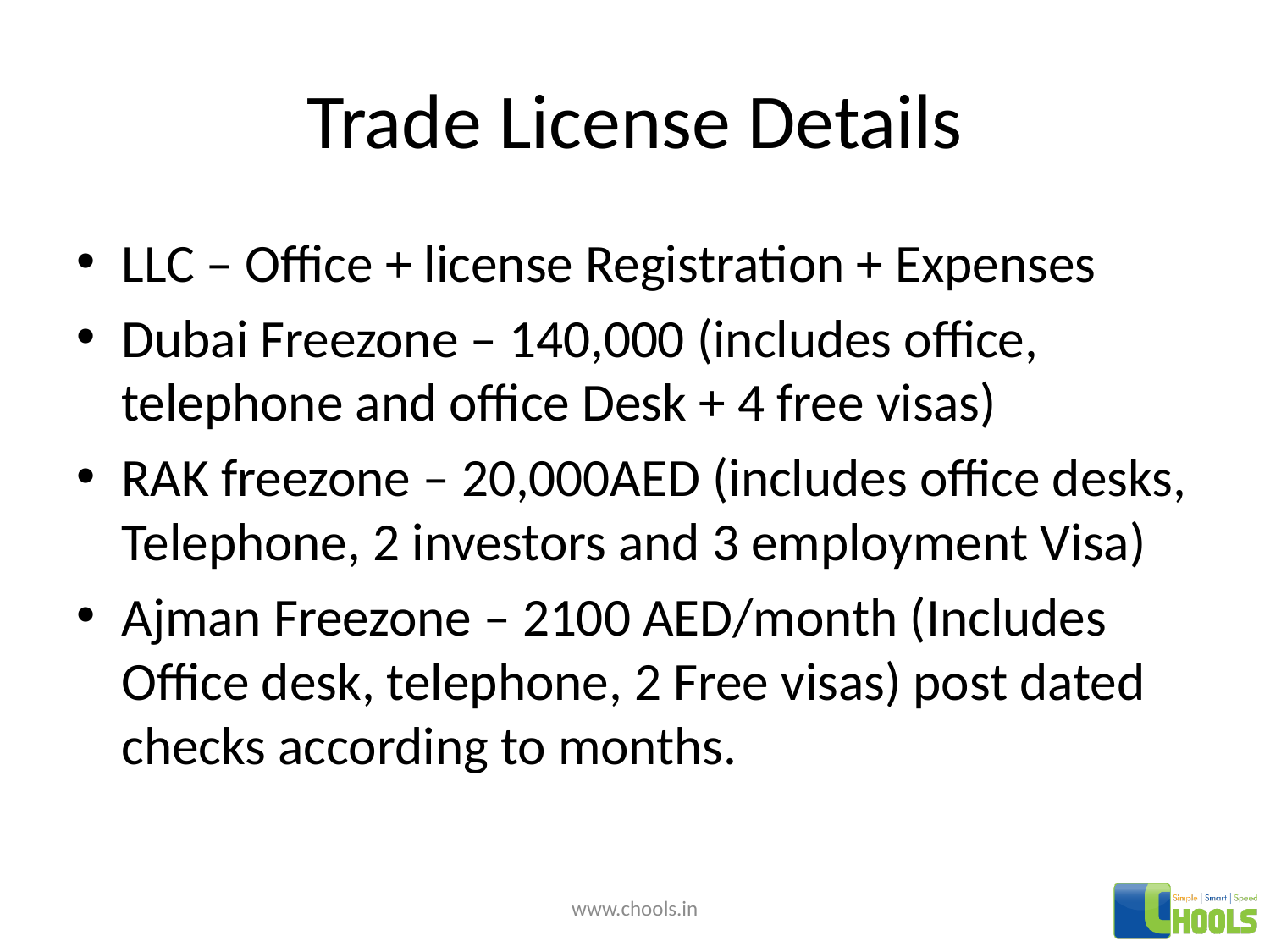

# Trade License Details
LLC – Office + license Registration + Expenses
Dubai Freezone – 140,000 (includes office, telephone and office Desk + 4 free visas)
RAK freezone – 20,000AED (includes office desks, Telephone, 2 investors and 3 employment Visa)
Ajman Freezone – 2100 AED/month (Includes Office desk, telephone, 2 Free visas) post dated checks according to months.
www.chools.in